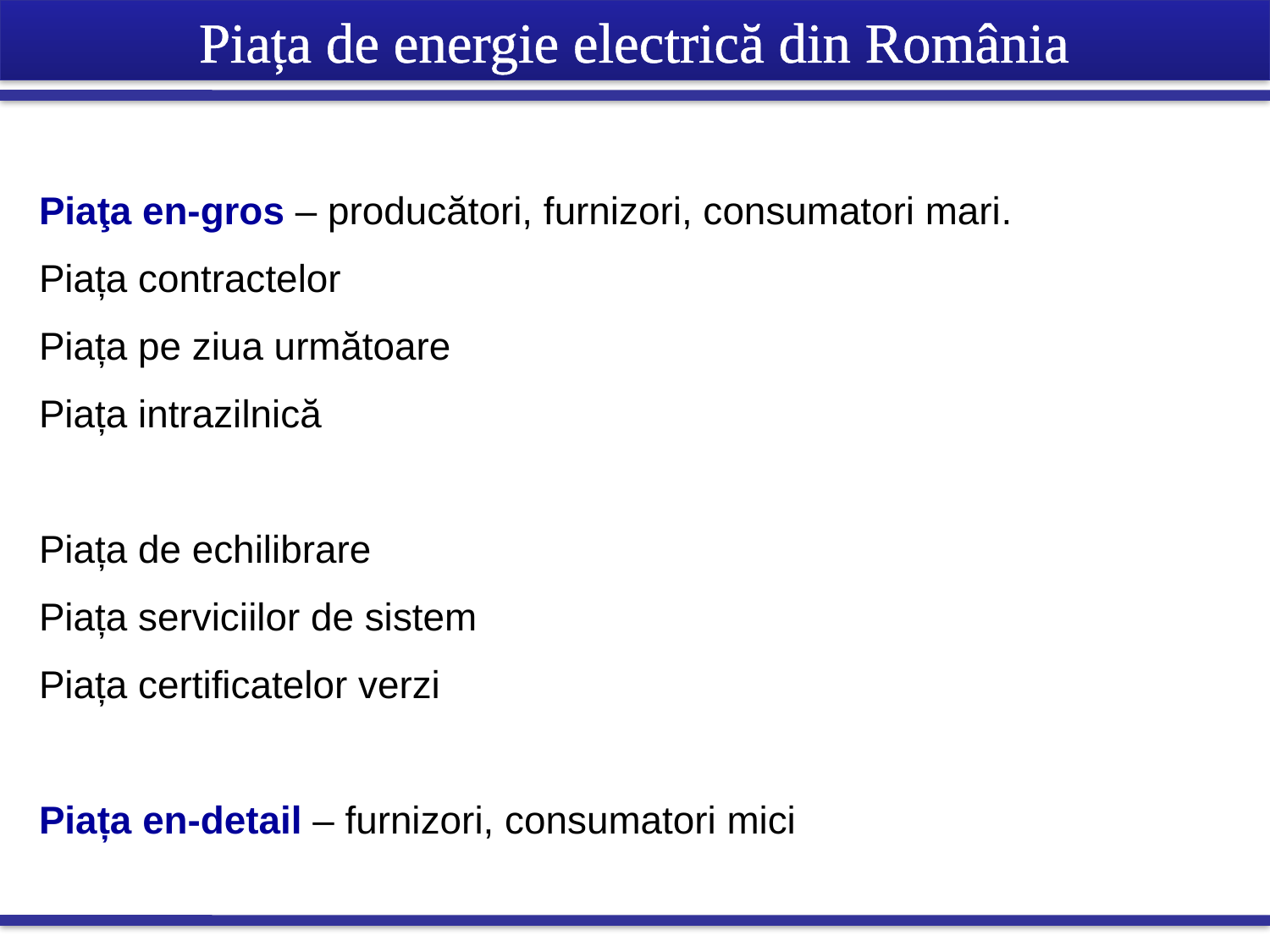

Piața de energie electrică din România

Piaţa en-gros – producători, furnizori, consumatori mari.
Piața contractelor
Piața pe ziua următoare
Piața intrazilnică

Piața de echilibrare
Piața serviciilor de sistem
Piața certificatelor verzi

Piața en-detail – furnizori, consumatori mici